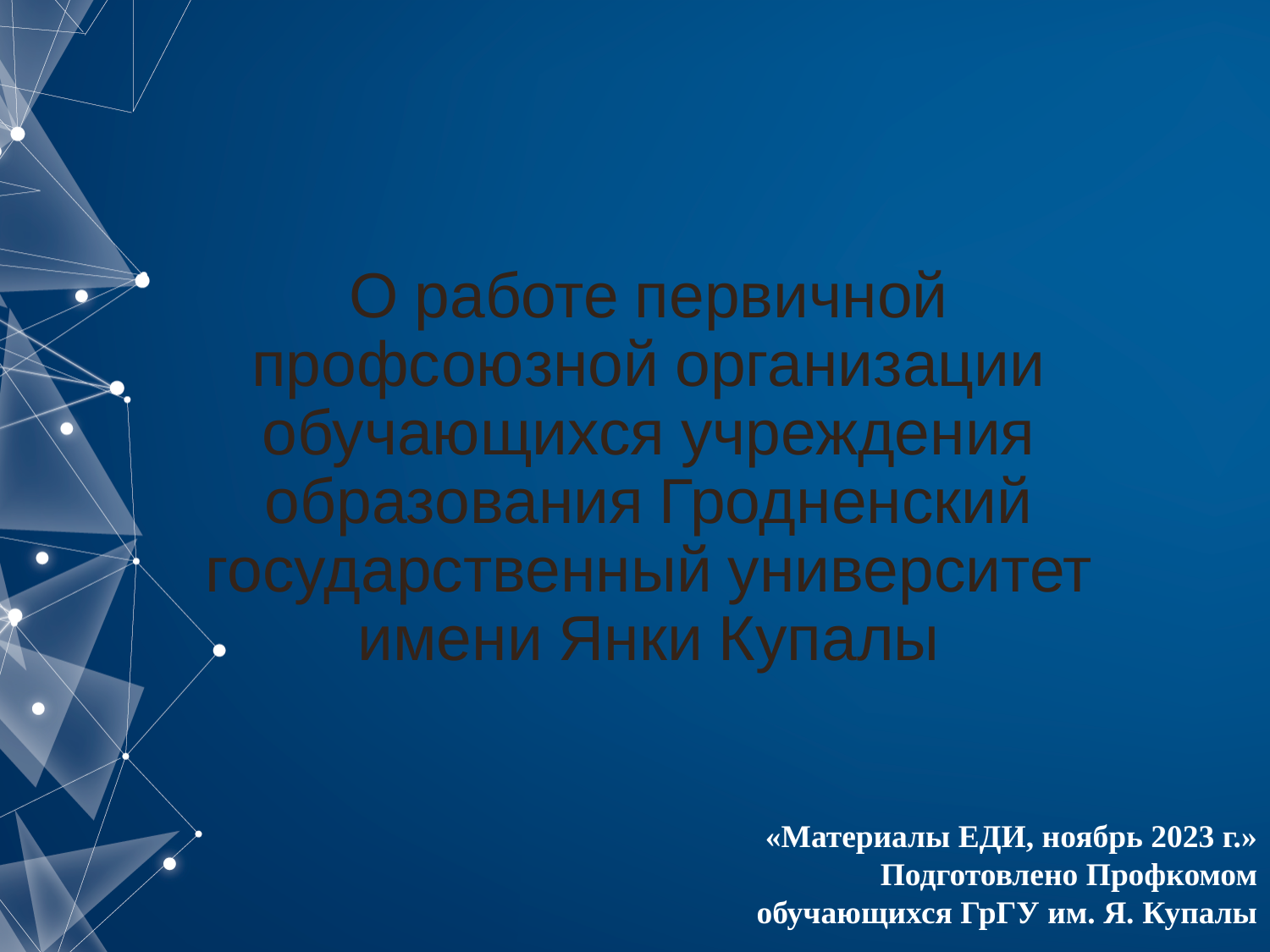

О работе первичной профсоюзной организации обучающихся учреждения образования Гродненский государственный университет имени Янки Купалы
«Материалы ЕДИ, ноябрь 2023 г.»
Подготовлено Профкомом обучающихся ГрГУ им. Я. Купалы